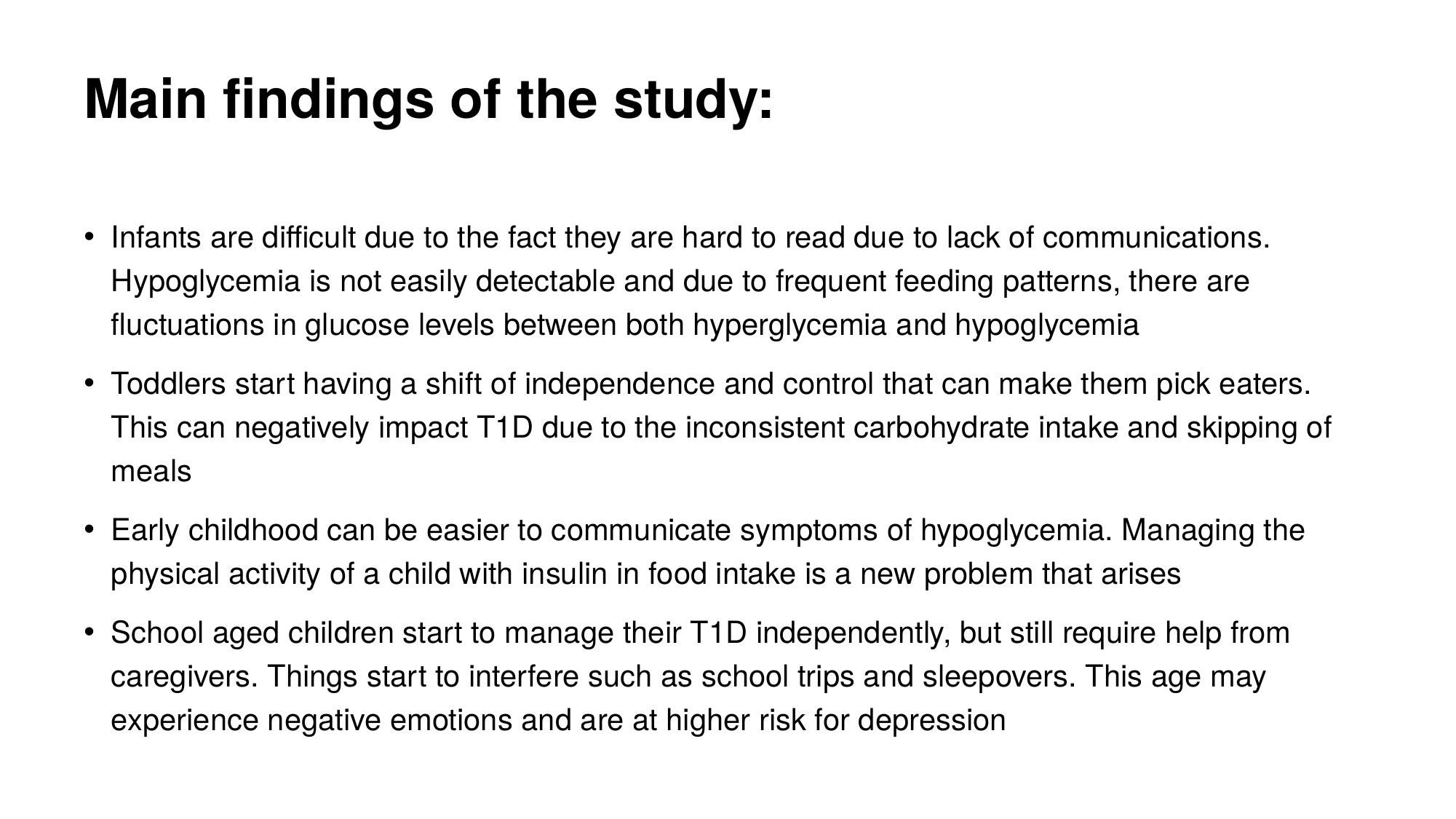

# Main findings of the study:
Infants are difficult due to the fact they are hard to read due to lack of communications. Hypoglycemia is not easily detectable and due to frequent feeding patterns, there are fluctuations in glucose levels between both hyperglycemia and hypoglycemia
Toddlers start having a shift of independence and control that can make them pick eaters. This can negatively impact T1D due to the inconsistent carbohydrate intake and skipping of meals
Early childhood can be easier to communicate symptoms of hypoglycemia. Managing the physical activity of a child with insulin in food intake is a new problem that arises
School aged children start to manage their T1D independently, but still require help from caregivers. Things start to interfere such as school trips and sleepovers. This age may experience negative emotions and are at higher risk for depression